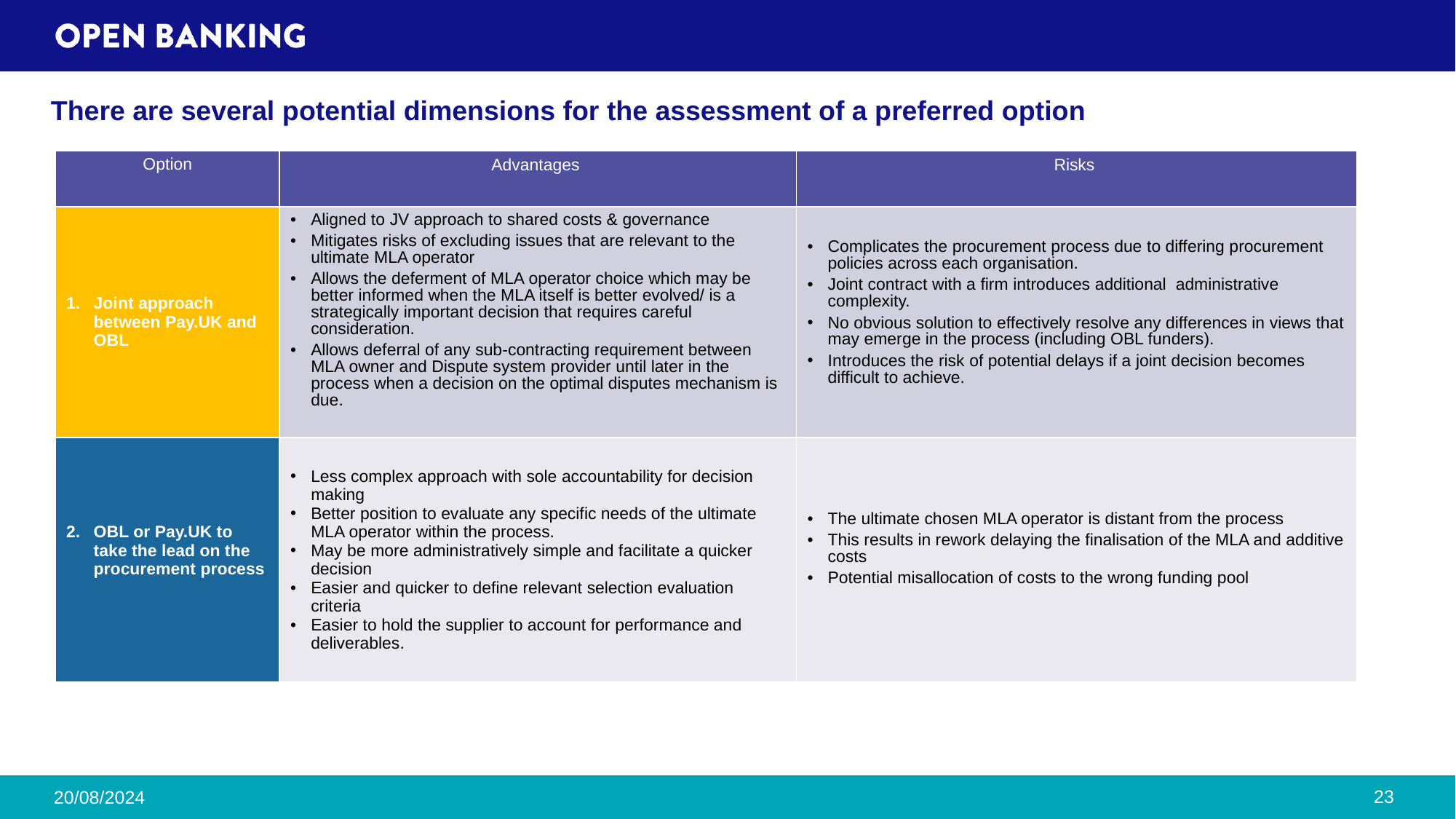

# There are several potential dimensions for the assessment of a preferred option
| Option | Advantages | Risks |
| --- | --- | --- |
| Joint approach between Pay.UK and OBL | Aligned to JV approach to shared costs & governance Mitigates risks of excluding issues that are relevant to the ultimate MLA operator Allows the deferment of MLA operator choice which may be better informed when the MLA itself is better evolved/ is a strategically important decision that requires careful consideration. Allows deferral of any sub-contracting requirement between MLA owner and Dispute system provider until later in the process when a decision on the optimal disputes mechanism is due. | Complicates the procurement process due to differing procurement policies across each organisation. Joint contract with a firm introduces additional administrative complexity. No obvious solution to effectively resolve any differences in views that may emerge in the process (including OBL funders). Introduces the risk of potential delays if a joint decision becomes difficult to achieve. |
| OBL or Pay.UK to take the lead on the procurement process | Less complex approach with sole accountability for decision making Better position to evaluate any specific needs of the ultimate MLA operator within the process. May be more administratively simple and facilitate a quicker decision Easier and quicker to define relevant selection evaluation criteria Easier to hold the supplier to account for performance and deliverables. | The ultimate chosen MLA operator is distant from the process This results in rework delaying the finalisation of the MLA and additive costs Potential misallocation of costs to the wrong funding pool |

23
20/08/2024